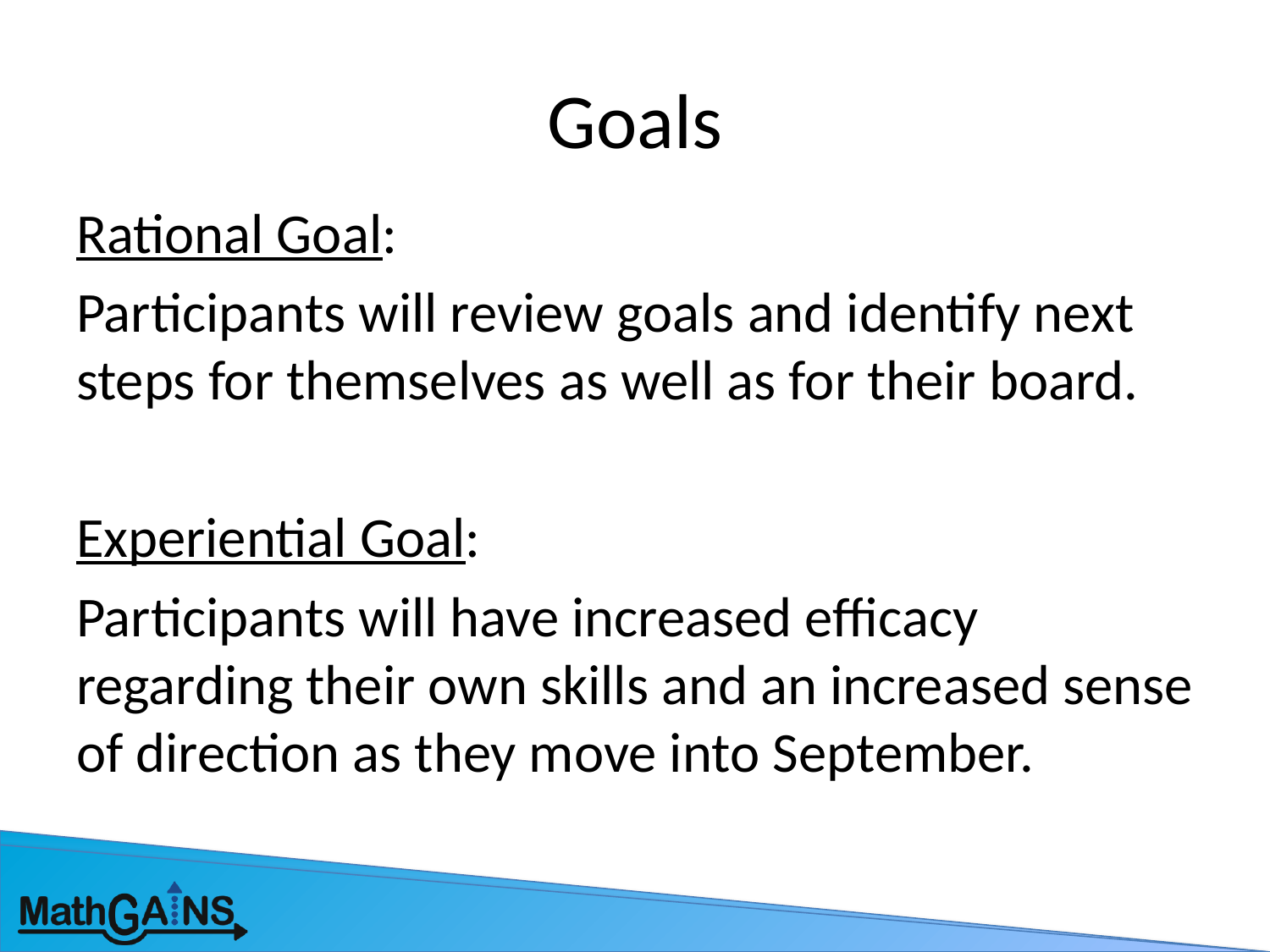

# Goals
Rational Goal:
Participants will review goals and identify next steps for themselves as well as for their board.

Experiential Goal:
Participants will have increased efficacy regarding their own skills and an increased sense of direction as they move into September.